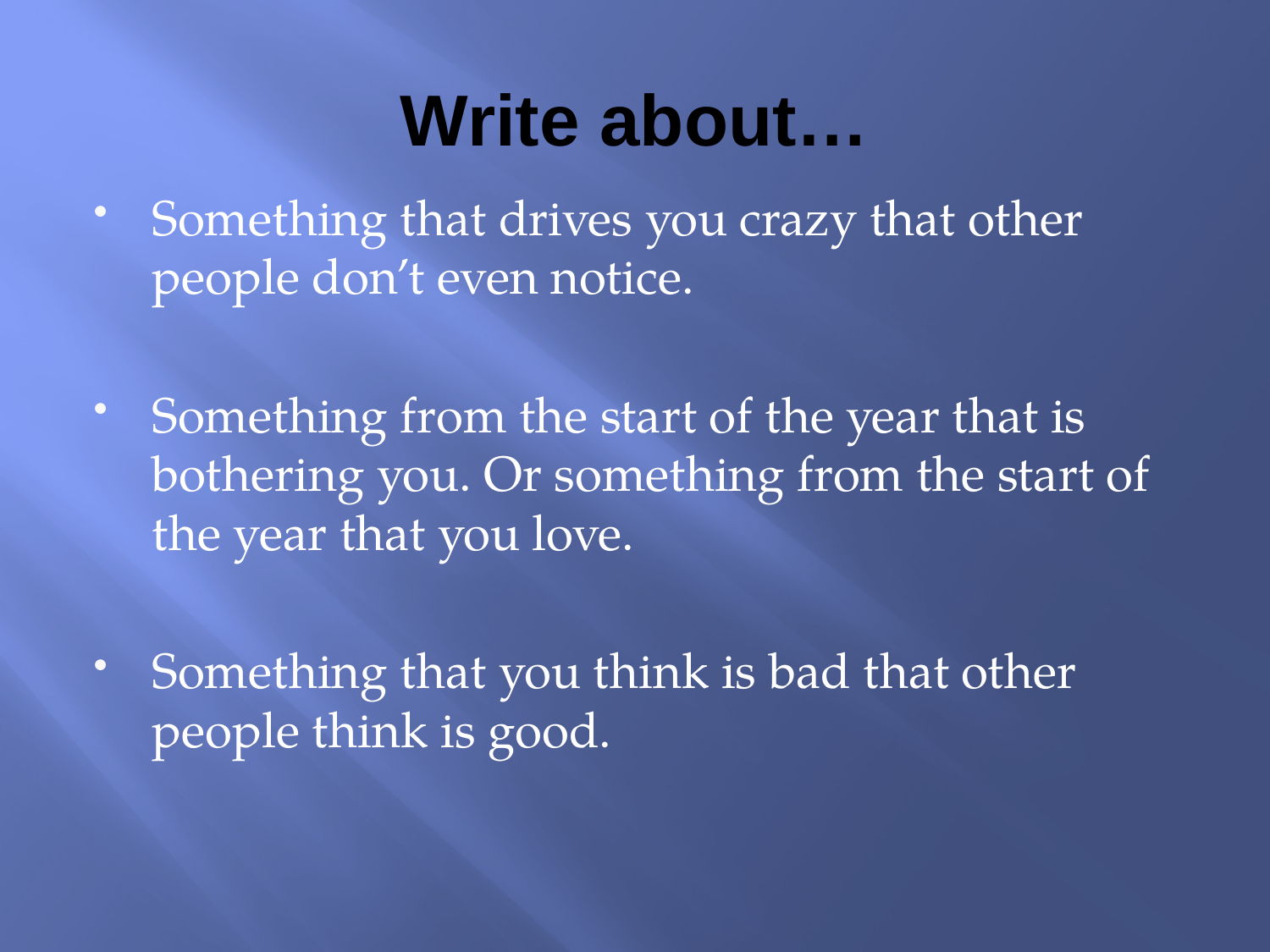

# Write about…
Something that drives you crazy that other people don’t even notice.

Something from the start of the year that is bothering you. Or something from the start of the year that you love.

Something that you think is bad that other people think is good.